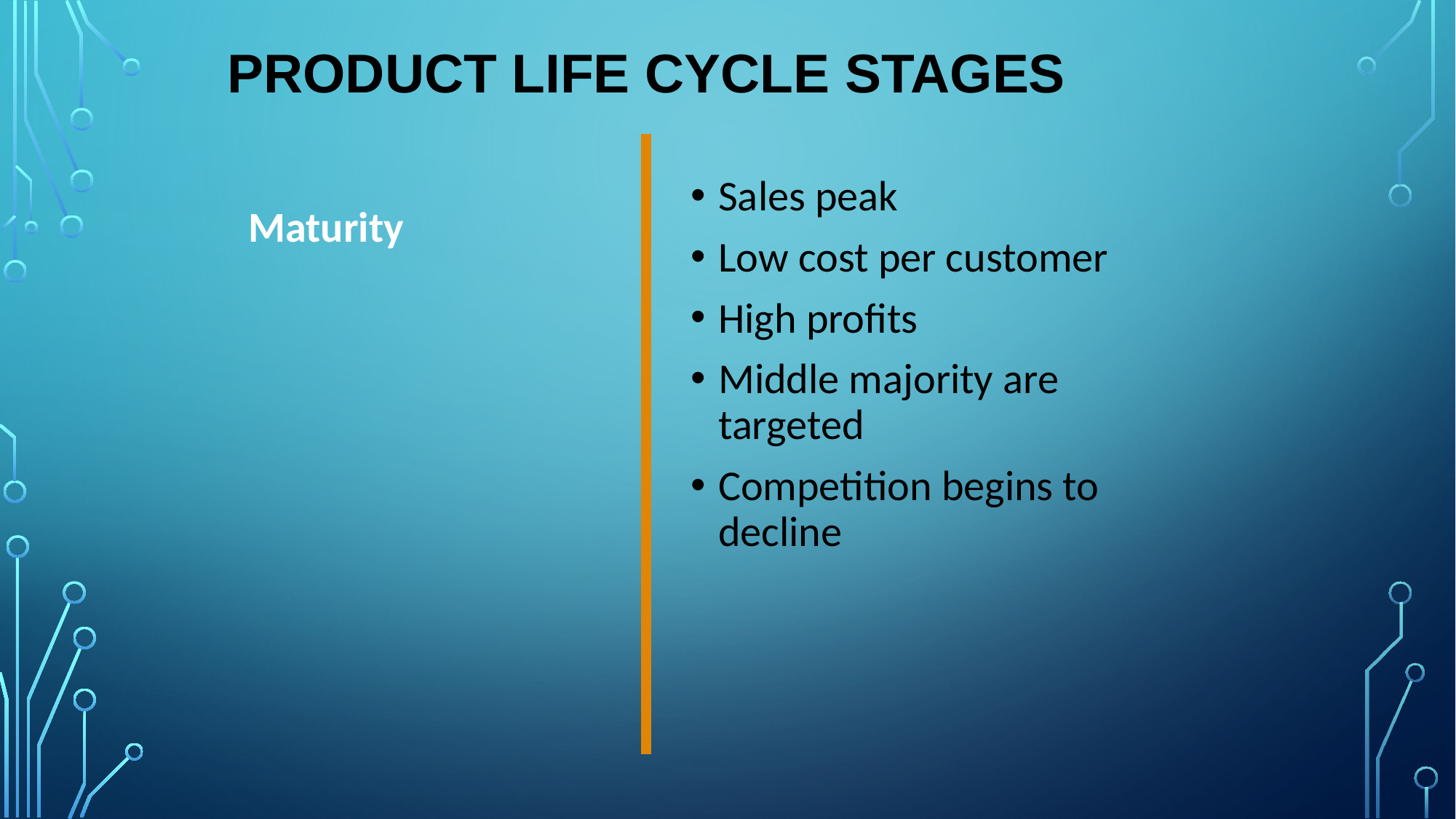

# Product Life Cycle Stages

Sales peak
Low cost per customer
High profits
Middle majority are targeted
Competition begins to decline
Maturity